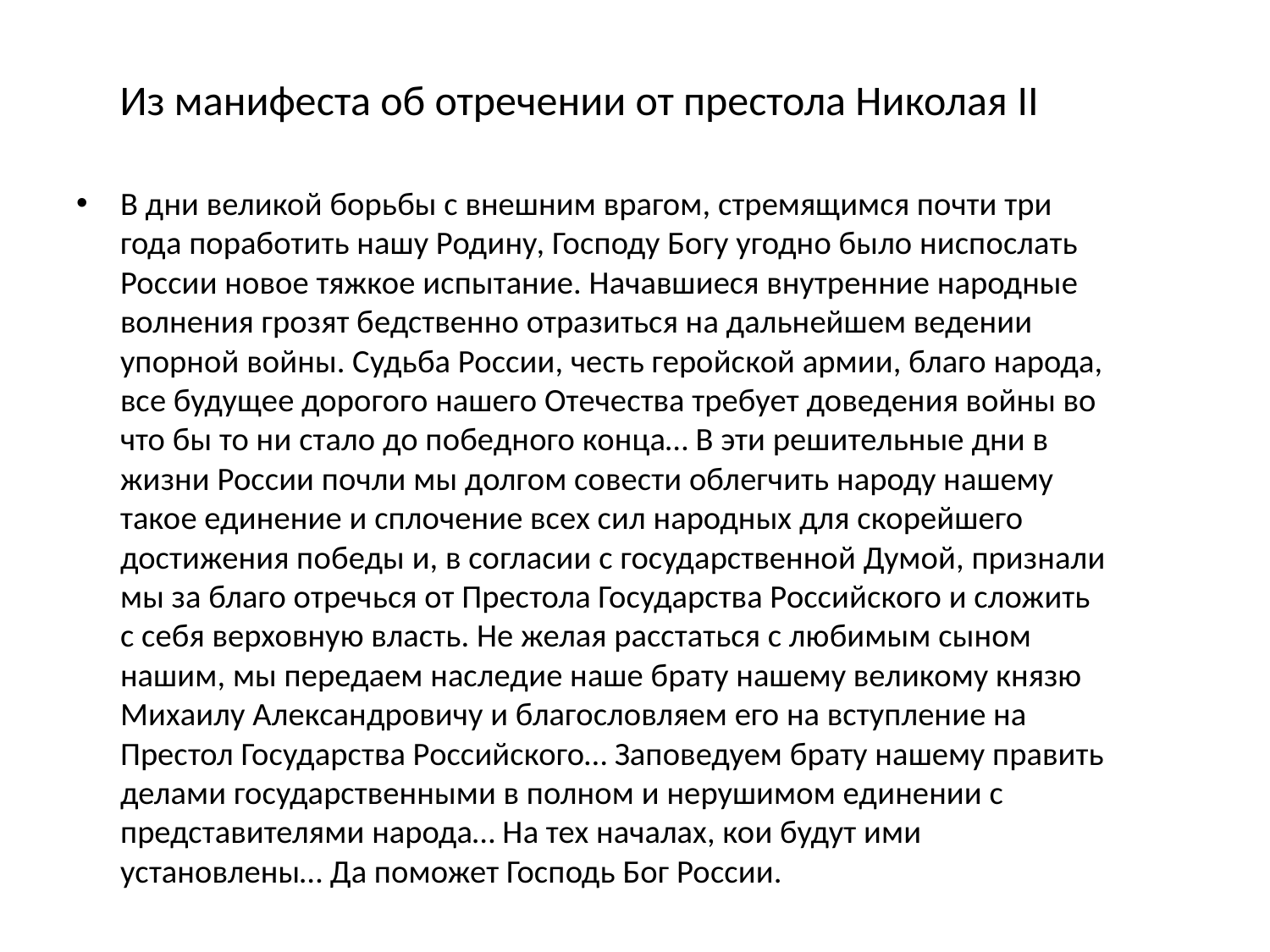

# Из манифеста об отречении от престола Николая II
В дни великой борьбы с внешним врагом, стремящимся почти три года поработить нашу Родину, Господу Богу угодно было ниспослать России новое тяжкое испытание. Начавшиеся внутренние народные волнения грозят бедственно отразиться на дальнейшем ведении упорной войны. Судьба России, честь геройской армии, благо народа, все будущее дорогого нашего Отечества требует доведения войны во что бы то ни стало до победного конца… В эти решительные дни в жизни России почли мы долгом совести облегчить народу нашему такое единение и сплочение всех сил народных для скорейшего достижения победы и, в согласии с государственной Думой, признали мы за благо отречься от Престола Государства Российского и сложить с себя верховную власть. Не желая расстаться с любимым сыном нашим, мы передаем наследие наше брату нашему великому князю Михаилу Александровичу и благословляем его на вступление на Престол Государства Российского… Заповедуем брату нашему править делами государственными в полном и нерушимом единении с представителями народа… На тех началах, кои будут ими установлены… Да поможет Господь Бог России.